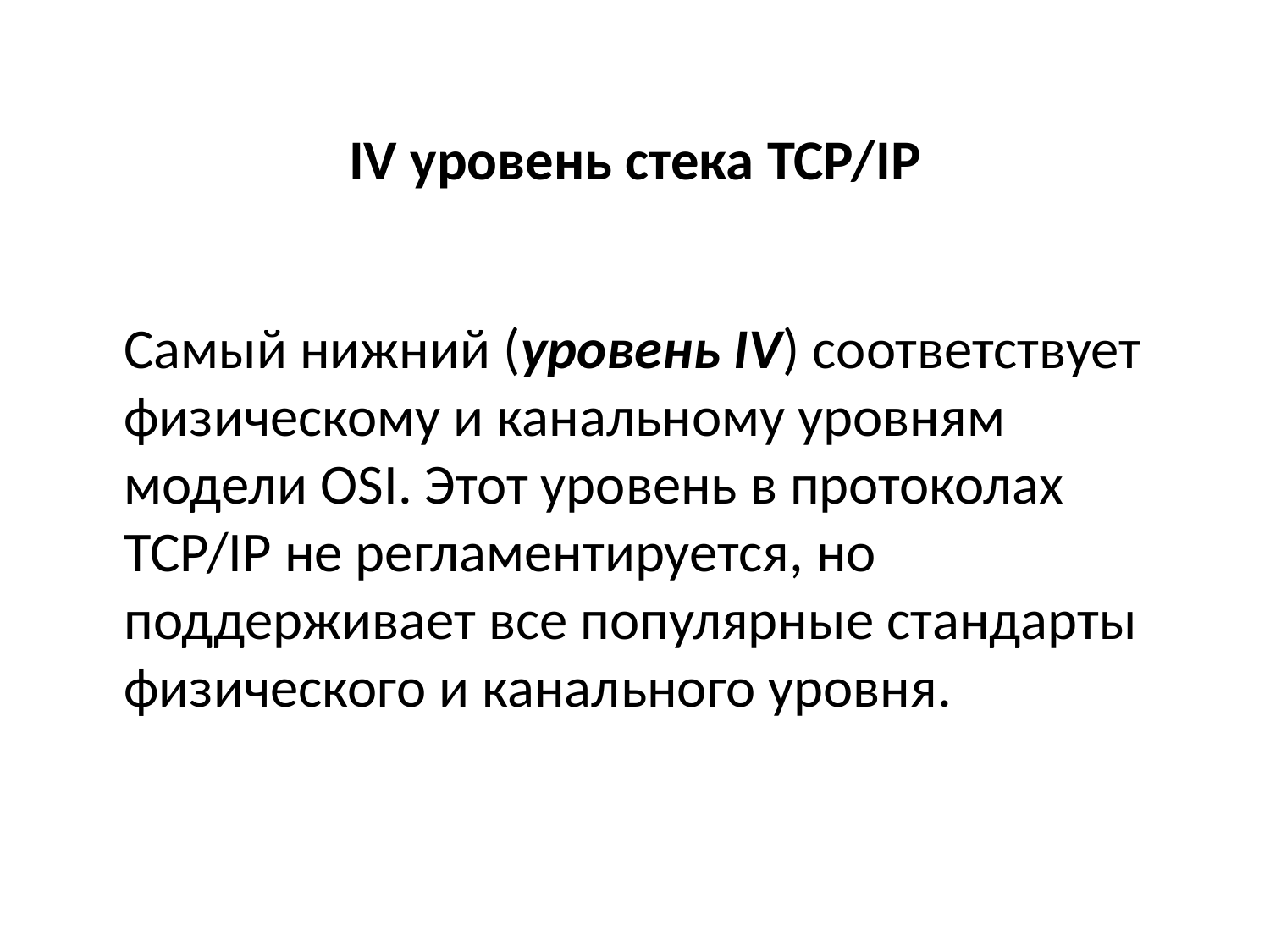

# IV уровень стека TCP/IP
	Самый нижний (уровень IV) соответствует физическому и канальному уровням модели OSI. Этот уровень в протоколах TCP/IP не регламентируется, но поддерживает все популярные стандарты физического и канального уровня.